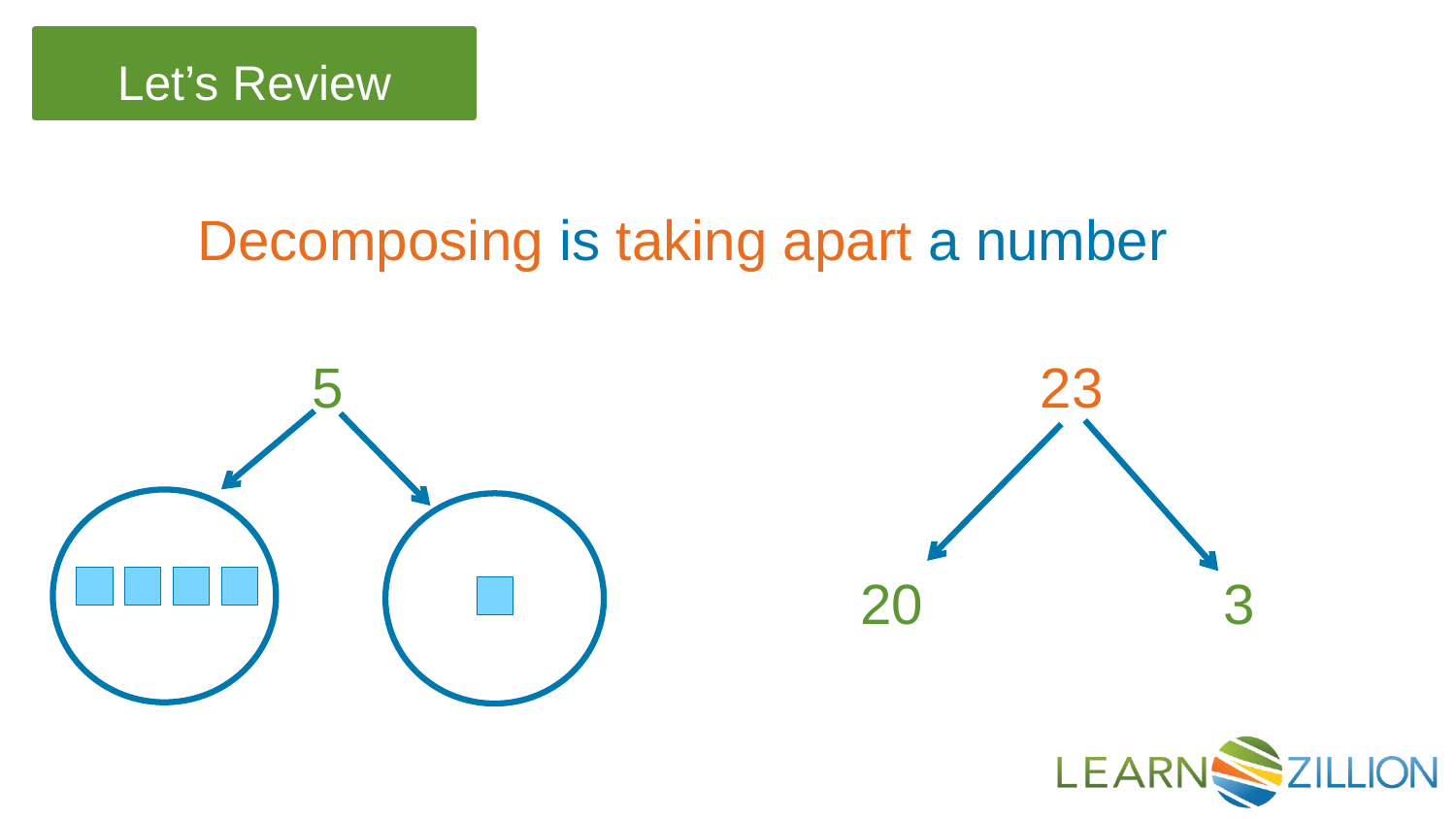

Decomposing is taking apart a number
5
23

20
3